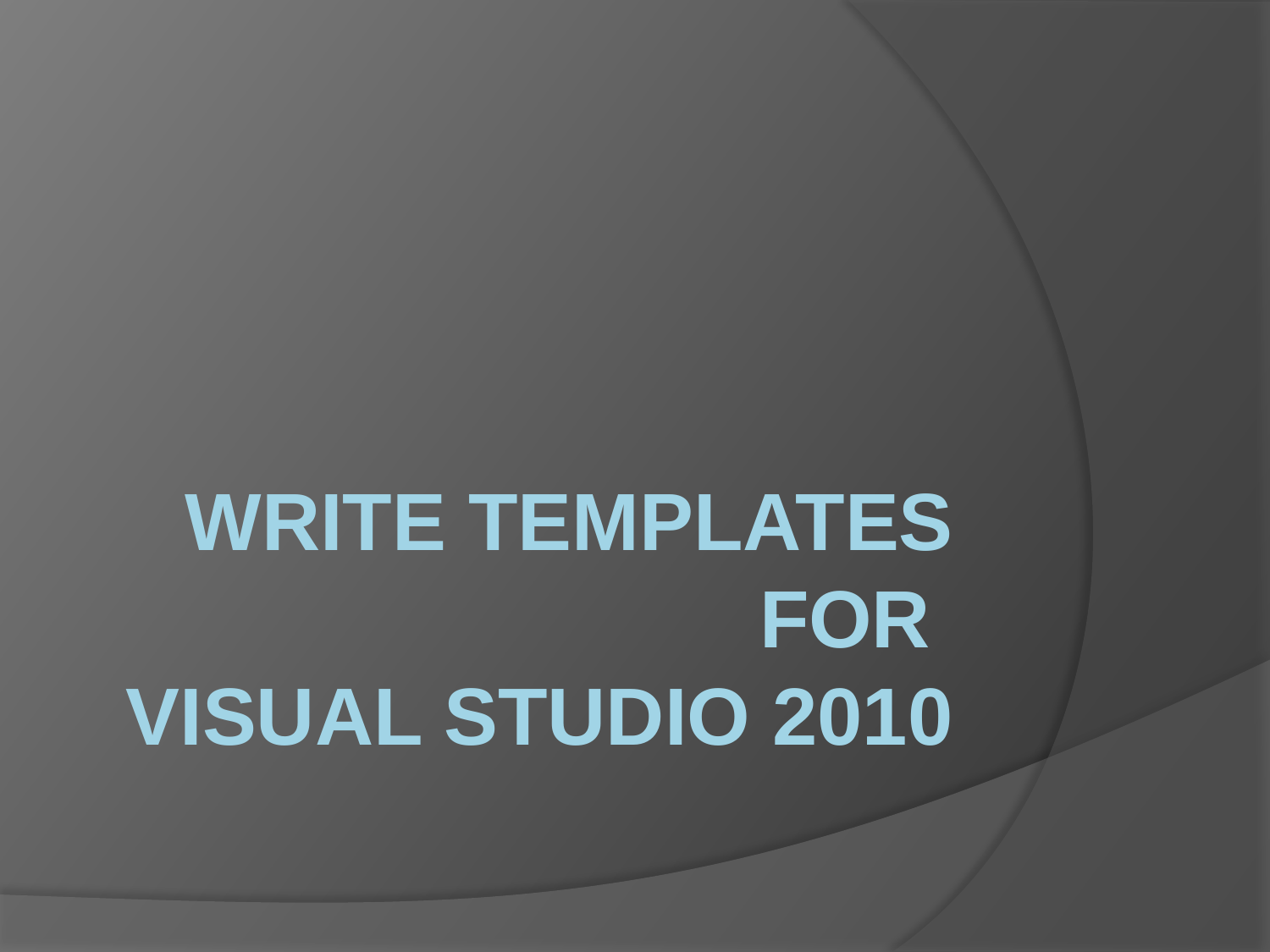

# Write Templates for Visual Studio 2010